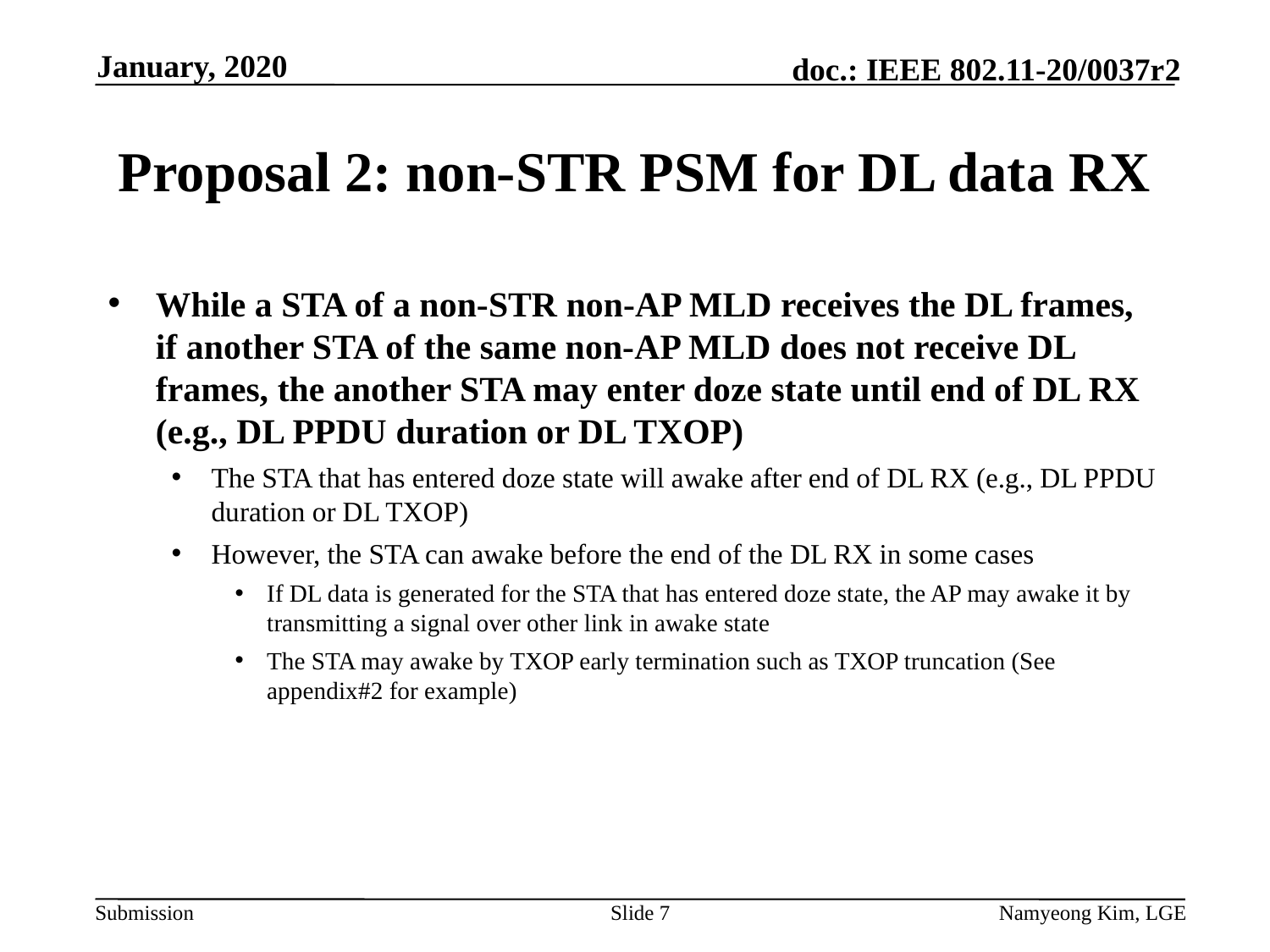

January, 2020
# Proposal 2: non-STR PSM for DL data RX
While a STA of a non-STR non-AP MLD receives the DL frames, if another STA of the same non-AP MLD does not receive DL frames, the another STA may enter doze state until end of DL RX (e.g., DL PPDU duration or DL TXOP)
The STA that has entered doze state will awake after end of DL RX (e.g., DL PPDU duration or DL TXOP)
However, the STA can awake before the end of the DL RX in some cases
If DL data is generated for the STA that has entered doze state, the AP may awake it by transmitting a signal over other link in awake state
The STA may awake by TXOP early termination such as TXOP truncation (See appendix#2 for example)
Slide 7
Namyeong Kim, LGE